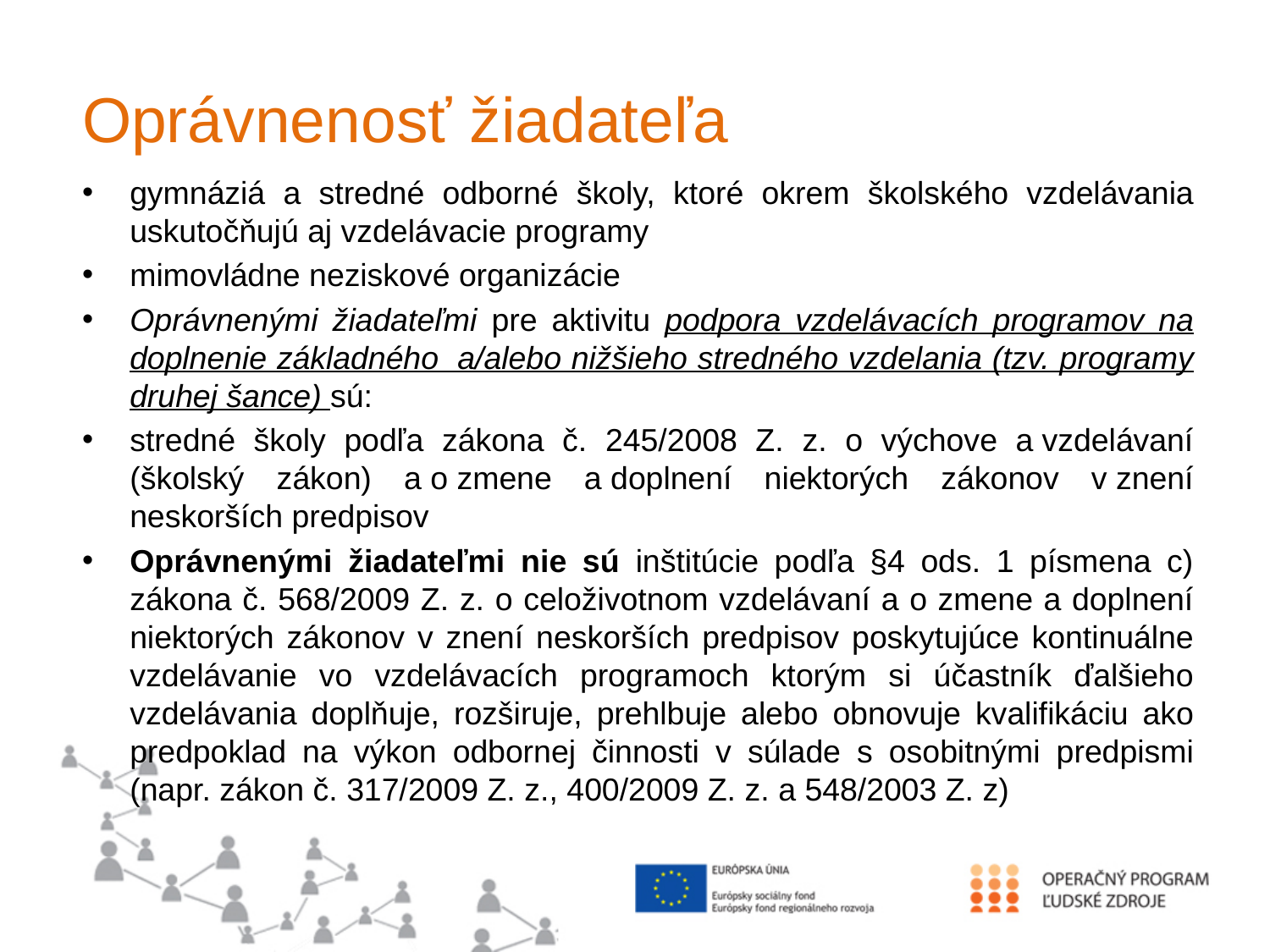

# Oprávnenosť žiadateľa
gymnáziá a stredné odborné školy, ktoré okrem školského vzdelávania uskutočňujú aj vzdelávacie programy
mimovládne neziskové organizácie
Oprávnenými žiadateľmi pre aktivitu podpora vzdelávacích programov na doplnenie základného  a/alebo nižšieho stredného vzdelania (tzv. programy druhej šance) sú:
stredné školy podľa zákona č. 245/2008 Z. z. o výchove a vzdelávaní (školský zákon) a o zmene a doplnení niektorých zákonov v znení neskorších predpisov
Oprávnenými žiadateľmi nie sú inštitúcie podľa §4 ods. 1 písmena c) zákona č. 568/2009 Z. z. o celoživotnom vzdelávaní a o zmene a doplnení niektorých zákonov v znení neskorších predpisov poskytujúce kontinuálne vzdelávanie vo vzdelávacích programoch ktorým si účastník ďalšieho vzdelávania doplňuje, rozširuje, prehlbuje alebo obnovuje kvalifikáciu ako predpoklad na výkon odbornej činnosti v súlade s osobitnými predpismi (napr. zákon č. 317/2009 Z. z., 400/2009 Z. z. a 548/2003 Z. z)